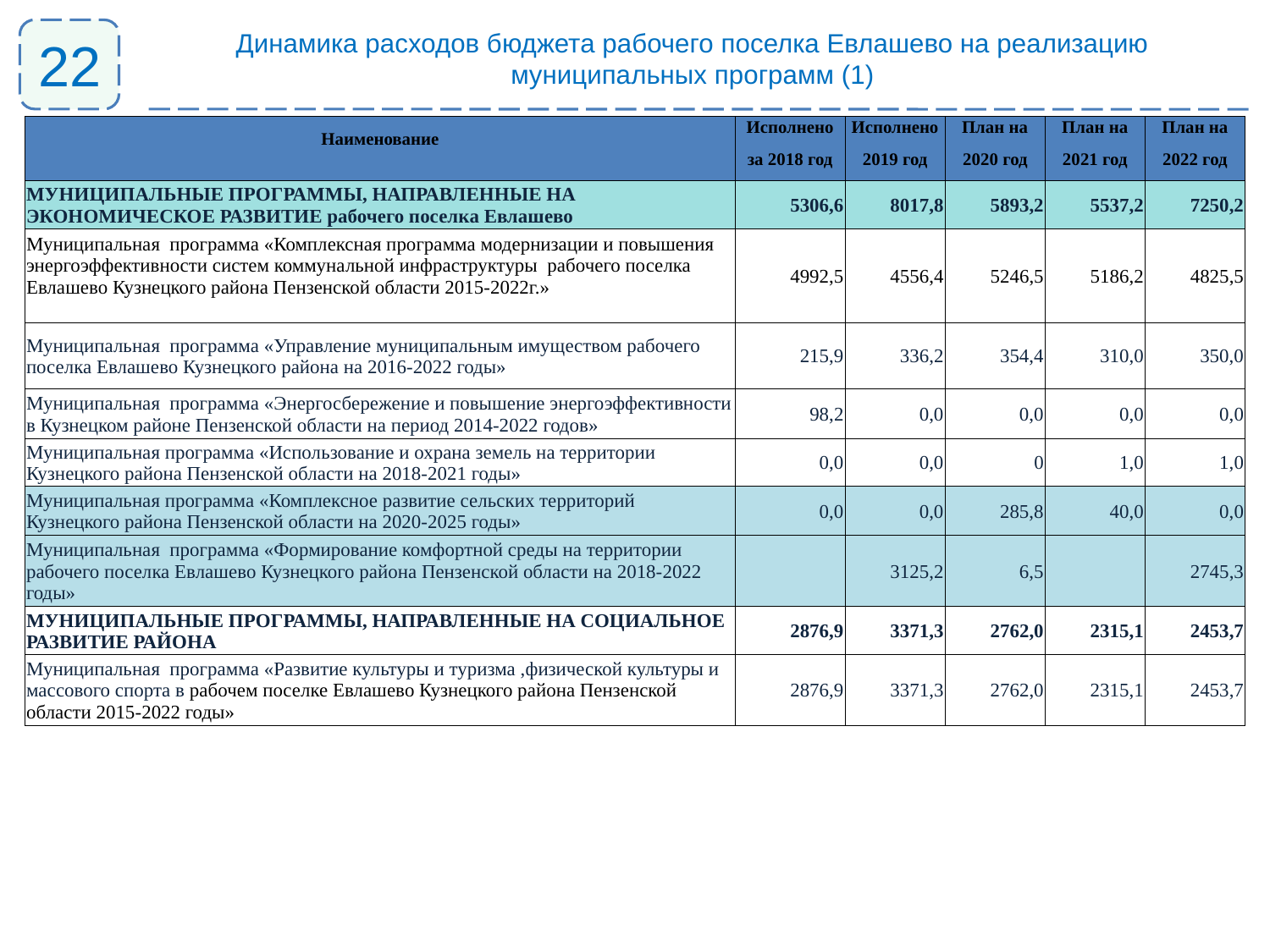

22
Динамика расходов бюджета рабочего поселка Евлашево на реализацию муниципальных программ (1)
| Наименование | Исполнено | Исполнено | План на | План на | План на |
| --- | --- | --- | --- | --- | --- |
|  | за 2018 год | 2019 год | 2020 год | 2021 год | 2022 год |
| МУНИЦИПАЛЬНЫЕ ПРОГРАММЫ, НАПРАВЛЕННЫЕ НА ЭКОНОМИЧЕСКОЕ РАЗВИТИЕ рабочего поселка Евлашево | 5306,6 | 8017,8 | 5893,2 | 5537,2 | 7250,2 |
| Муниципальная программа «Комплексная программа модернизации и повышения энергоэффективности систем коммунальной инфраструктуры рабочего поселка Евлашево Кузнецкого района Пензенской области 2015-2022г.» | 4992,5 | 4556,4 | 5246,5 | 5186,2 | 4825,5 |
| Муниципальная программа «Управление муниципальным имуществом рабочего поселка Евлашево Кузнецкого района на 2016-2022 годы» | 215,9 | 336,2 | 354,4 | 310,0 | 350,0 |
| Муниципальная программа «Энергосбережение и повышение энергоэффективности в Кузнецком районе Пензенской области на период 2014-2022 годов» | 98,2 | 0,0 | 0,0 | 0,0 | 0,0 |
| Муниципальная программа «Использование и охрана земель на территории Кузнецкого района Пензенской области на 2018-2021 годы» | 0,0 | 0,0 | 0 | 1,0 | 1,0 |
| Муниципальная программа «Комплексное развитие сельских территорий Кузнецкого района Пензенской области на 2020-2025 годы» | 0,0 | 0,0 | 285,8 | 40,0 | 0,0 |
| Муниципальная программа «Формирование комфортной среды на территории рабочего поселка Евлашево Кузнецкого района Пензенской области на 2018-2022 годы» |  | 3125,2 | 6,5 |  | 2745,3 |
| МУНИЦИПАЛЬНЫЕ ПРОГРАММЫ, НАПРАВЛЕННЫЕ НА СОЦИАЛЬНОЕ РАЗВИТИЕ РАЙОНА | 2876,9 | 3371,3 | 2762,0 | 2315,1 | 2453,7 |
| Муниципальная программа «Развитие культуры и туризма ,физической культуры и массового спорта в рабочем поселке Евлашево Кузнецкого района Пензенской области 2015-2022 годы» | 2876,9 | 3371,3 | 2762,0 | 2315,1 | 2453,7 |